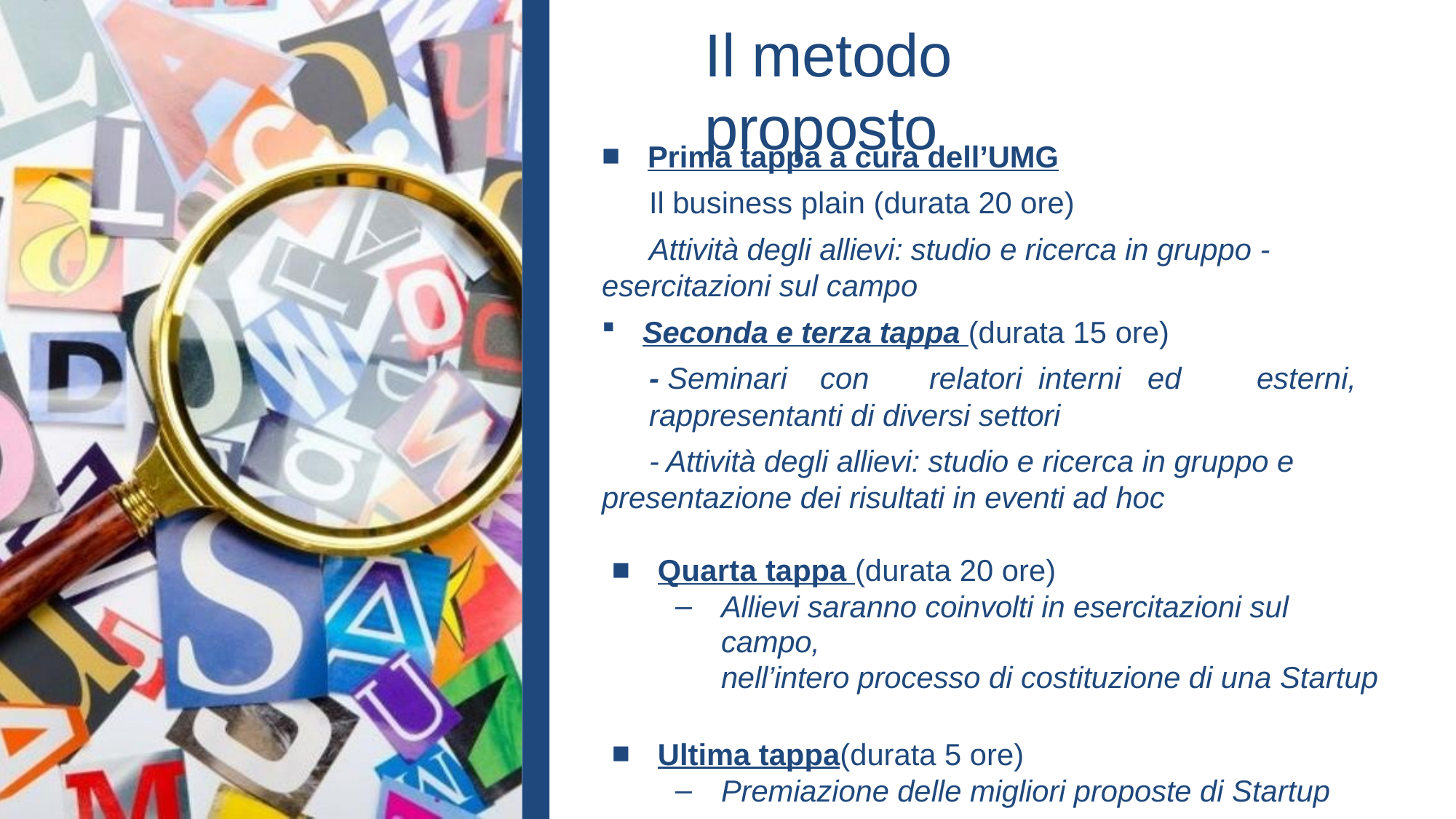

# Il metodo proposto
Prima tappa a cura dell’UMG
		Il business plain (durata 20 ore)
	Attività degli allievi: studio e ricerca in gruppo - 	esercitazioni sul campo
Seconda e terza tappa (durata 15 ore)
	- Seminari	con	relatori	interni	ed	esterni,  	rappresentanti di diversi settori
	- Attività degli allievi: studio e ricerca in gruppo e  	presentazione dei risultati in eventi ad hoc

Quarta tappa (durata 20 ore)
Allievi saranno coinvolti in esercitazioni sul campo,
nell’intero processo di costituzione di una Startup

Ultima tappa(durata 5 ore)
Premiazione delle migliori proposte di Startup